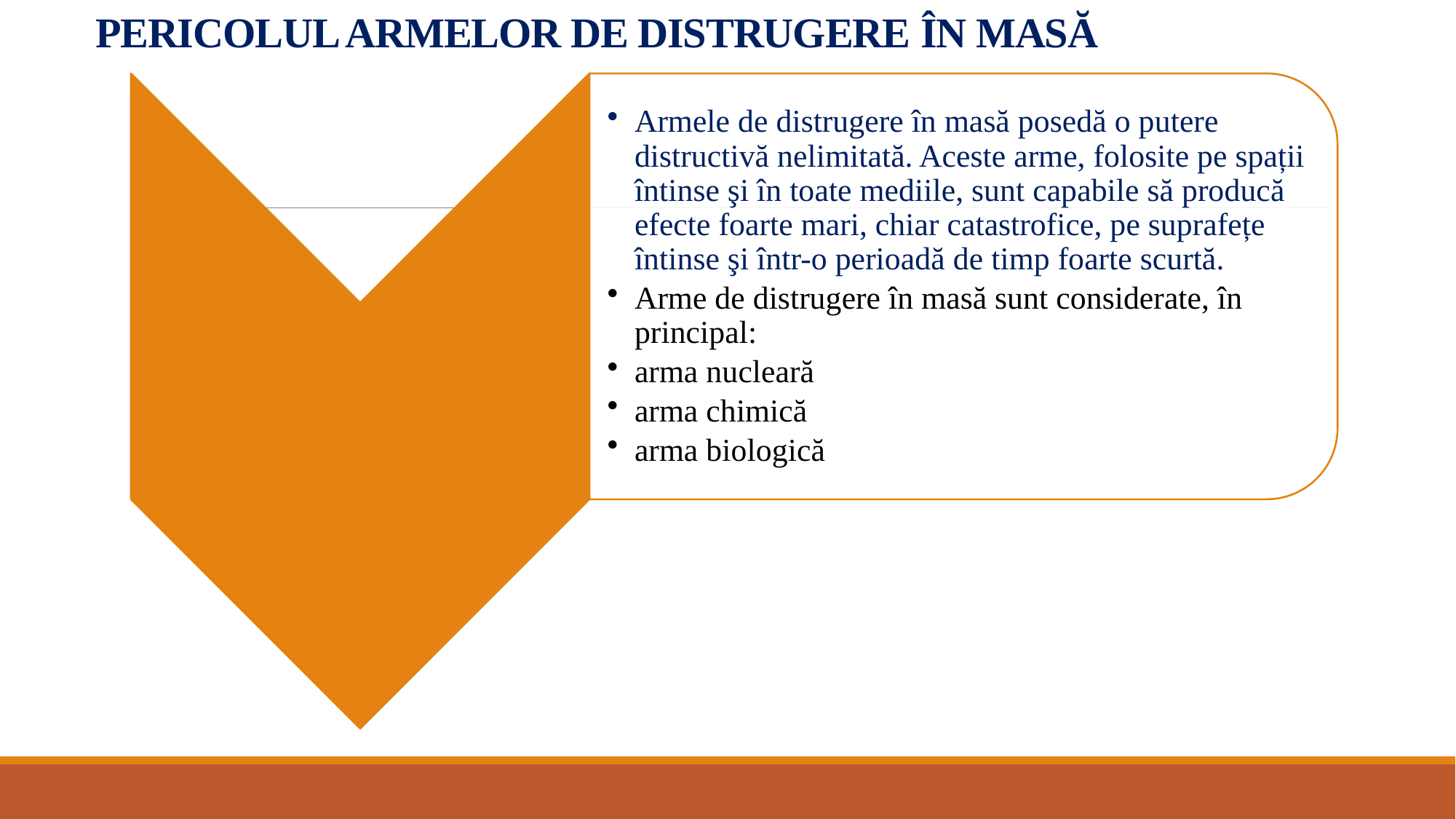

# PERICOLUL ARMELOR DE DISTRUGERE ÎN MASĂ

Armele de distrugere în masă posedă o putere distructivă nelimitată. Aceste arme, folosite pe spații întinse şi în toate mediile, sunt capabile să producă efecte foarte mari, chiar catastrofice, pe suprafețe întinse şi într-o perioadă de timp foarte scurtă.
Arme de distrugere în masă sunt considerate, în principal:
arma nucleară
arma chimică
arma biologică